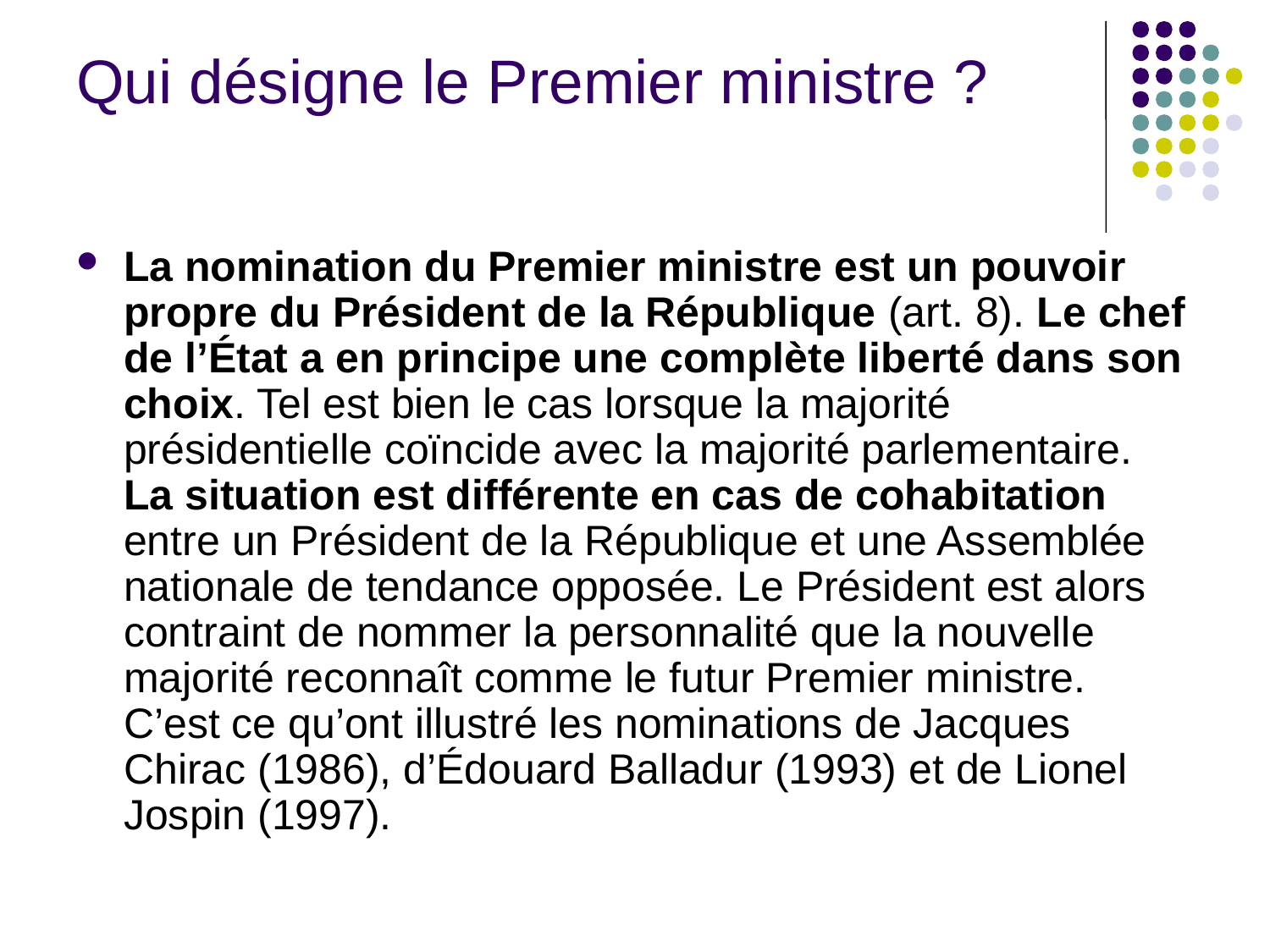

# Qui désigne le Premier ministre ?
La nomination du Premier ministre est un pouvoir propre du Président de la République (art. 8). Le chef de l’État a en principe une complète liberté dans son choix. Tel est bien le cas lorsque la majorité présidentielle coïncide avec la majorité parlementaire. La situation est différente en cas de cohabitation entre un Président de la République et une Assemblée nationale de tendance opposée. Le Président est alors contraint de nommer la personnalité que la nouvelle majorité reconnaît comme le futur Premier ministre. C’est ce qu’ont illustré les nominations de Jacques Chirac (1986), d’Édouard Balladur (1993) et de Lionel Jospin (1997).